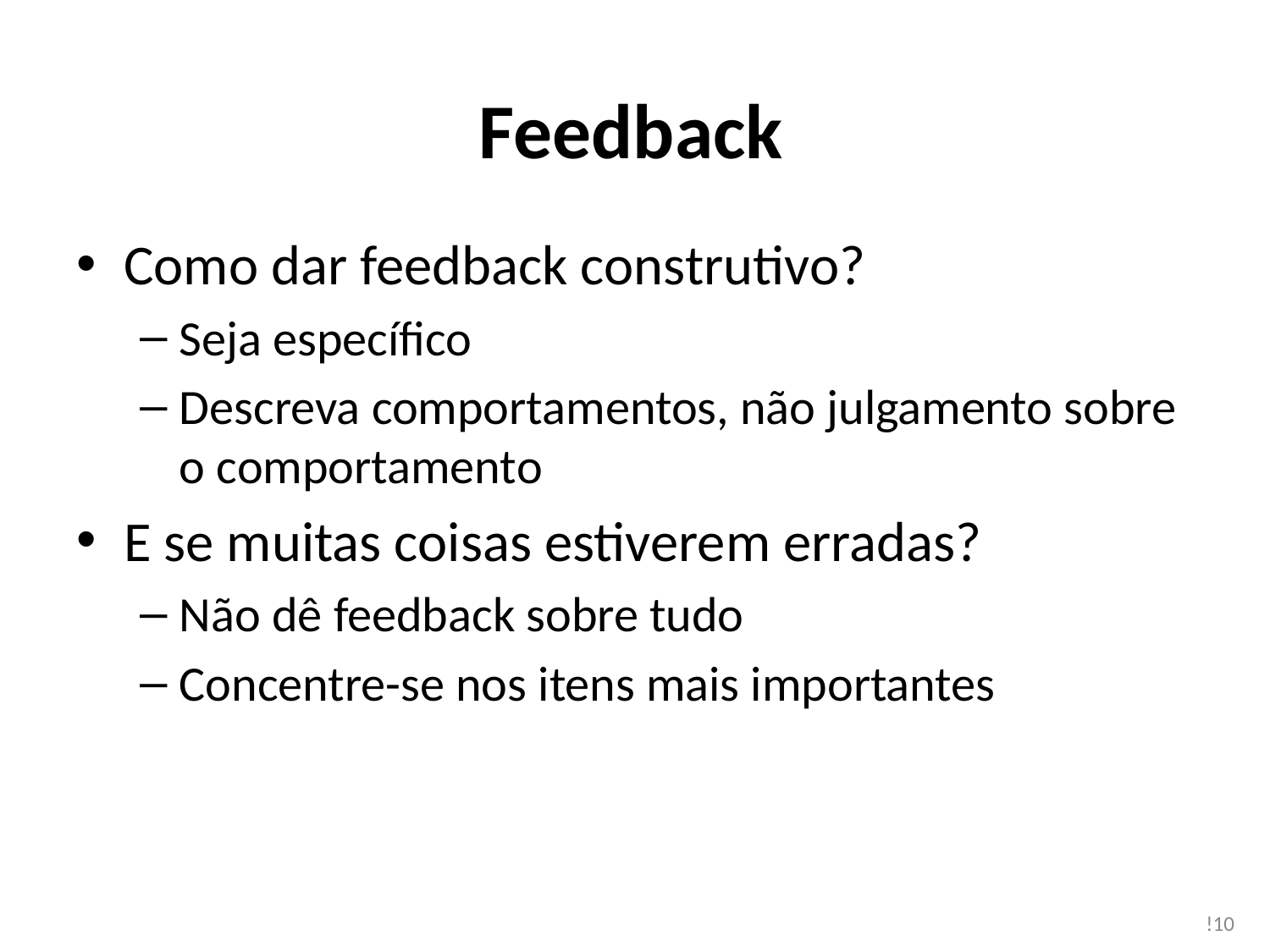

# Feedback
Como dar feedback construtivo?
Seja específico
Descreva comportamentos, não julgamento sobre o comportamento
E se muitas coisas estiverem erradas?
Não dê feedback sobre tudo
Concentre-se nos itens mais importantes
!10